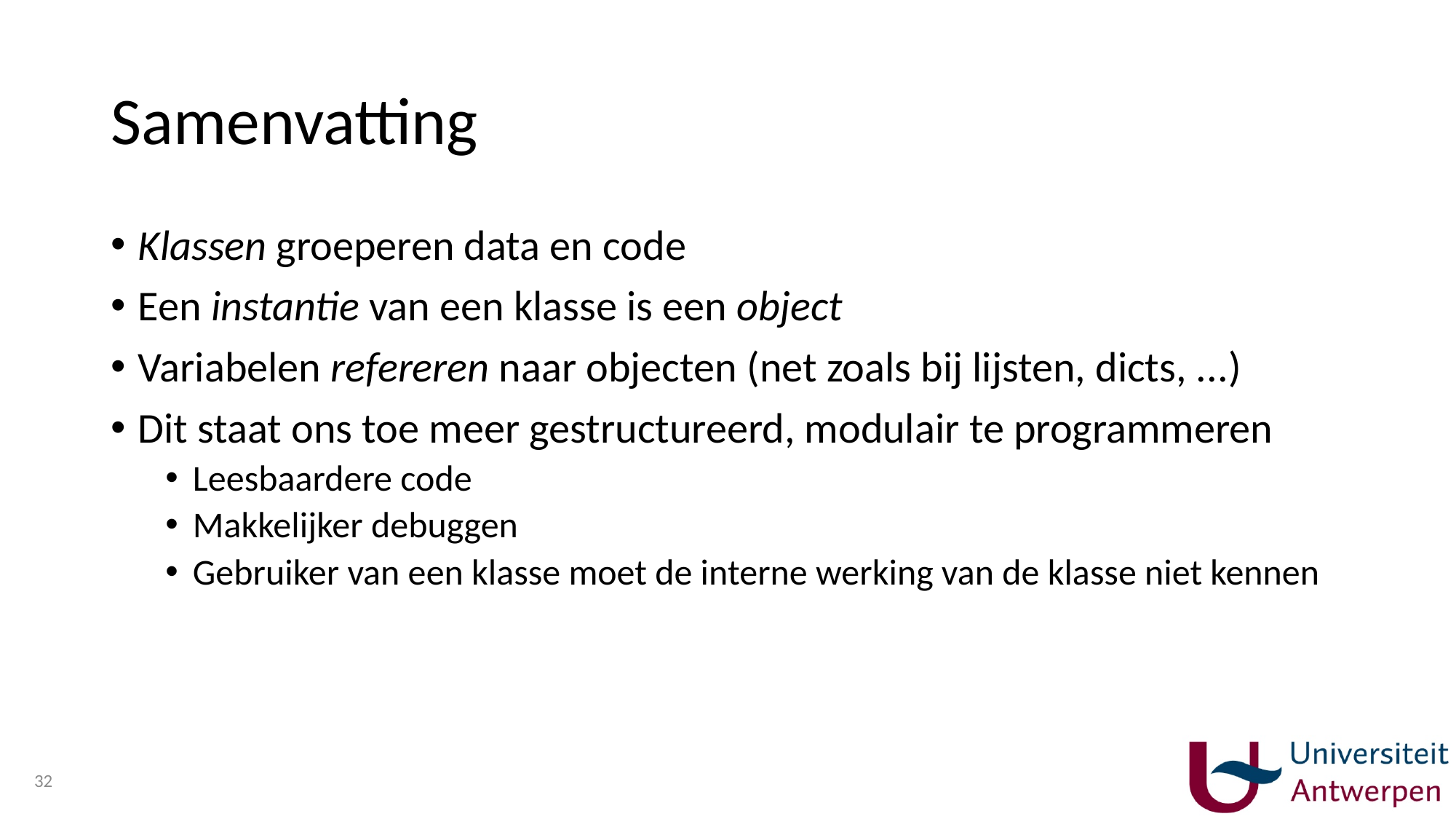

# Samenvatting
Klassen groeperen data en code
Een instantie van een klasse is een object
Variabelen refereren naar objecten (net zoals bij lijsten, dicts, ...)
Dit staat ons toe meer gestructureerd, modulair te programmeren
Leesbaardere code
Makkelijker debuggen
Gebruiker van een klasse moet de interne werking van de klasse niet kennen
32